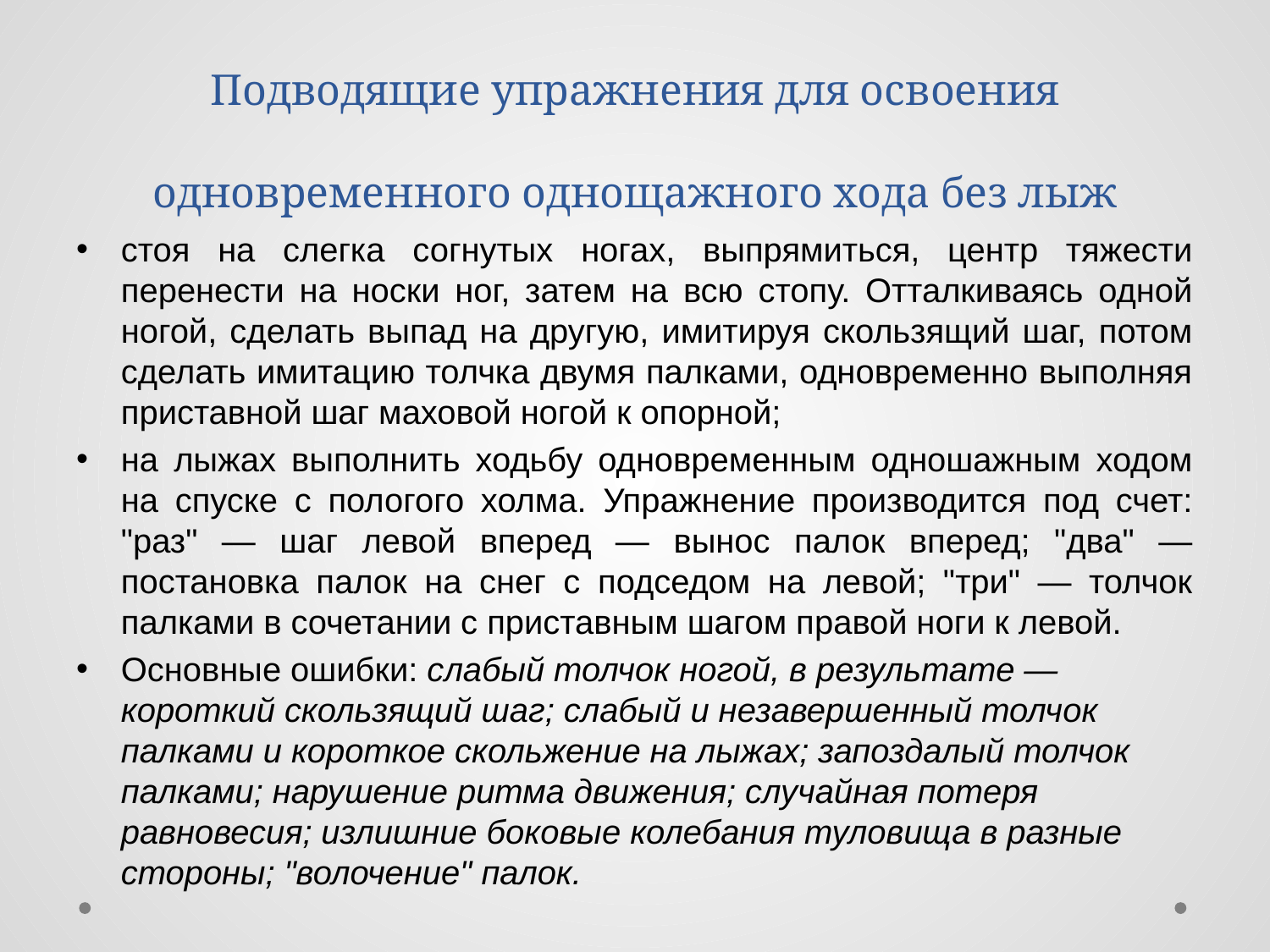

# Подводящие упражнения для освоения одновременного однощажного хода без лыж
стоя на слегка согнутых ногах, выпрямиться, центр тяжести перенести на носки ног, затем на всю стопу. Отталкиваясь одной ногой, сделать выпад на другую, имитируя скользящий шаг, потом сделать имитацию толчка двумя палками, одновременно выполняя приставной шаг маховой ногой к опорной;
на лыжах выполнить ходьбу одновременным одношажным ходом на спуске с пологого холма. Упражнение производится под счет: "раз" — шаг левой вперед — вынос палок вперед; "два" — постановка палок на снег с подседом на левой; "три" — толчок палками в сочетании с приставным шагом правой ноги к левой.
Основные ошибки: слабый толчок ногой, в результате — короткий скользящий шаг; слабый и незавершенный толчок палками и короткое скольжение на лыжах; запоздалый толчок палками; нару­шение ритма движения; случайная потеря равновесия; излишние боковые колебания туловища в разные стороны; "волочение" палок.